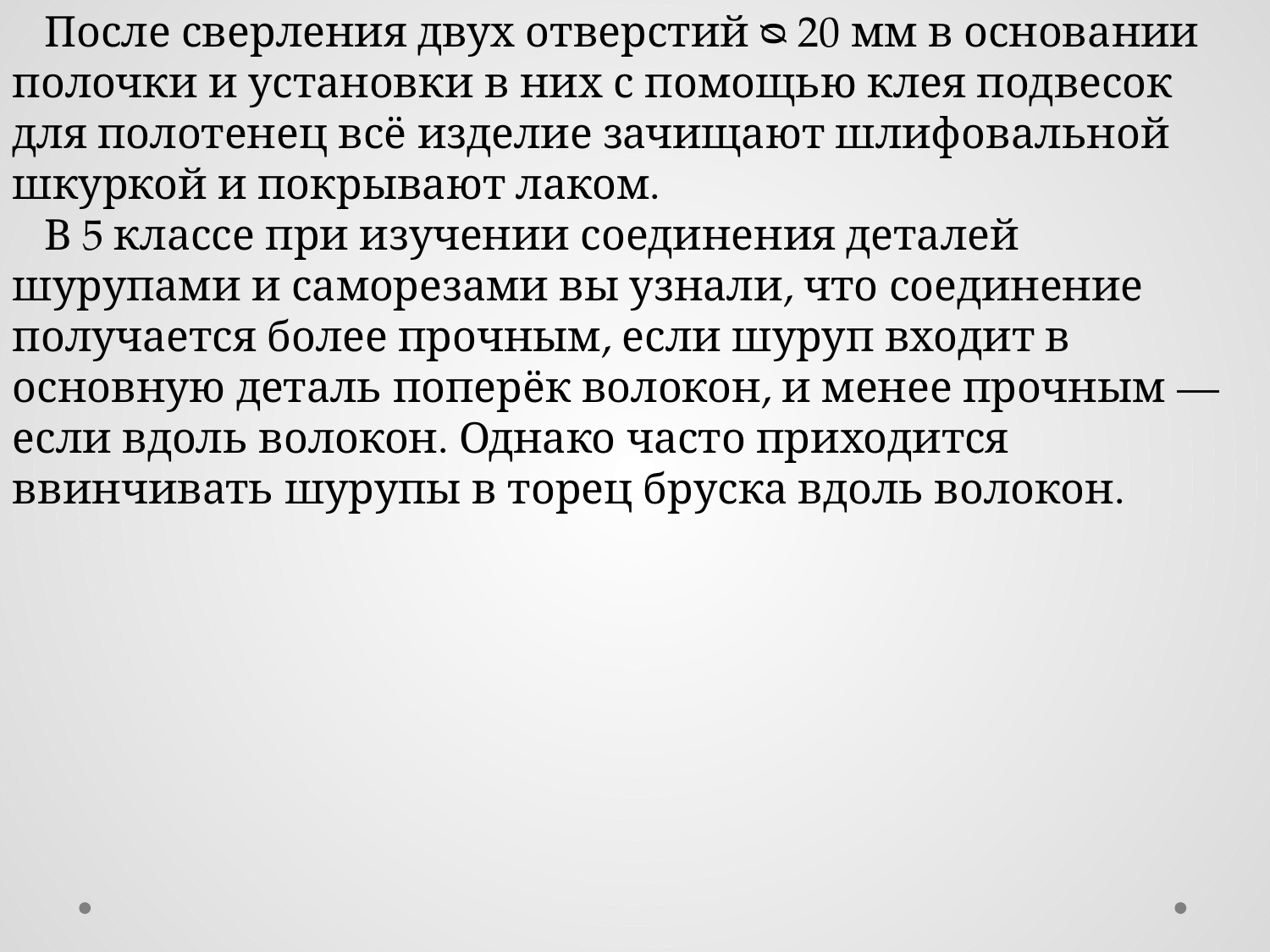

После сверления двух отверстий ᴓ 20 мм в основании полочки и установки в них с помощью клея подвесок для полотенец всё изделие зачищают шлифовальной шкуркой и покрывают лаком.
   В 5 классе при изучении соединения деталей шурупами и саморезами вы узнали, что соединение получается более прочным, если шуруп входит в основную деталь поперёк волокон, и менее прочным — если вдоль волокон. Однако часто приходится ввинчивать шурупы в торец бруска вдоль волокон.